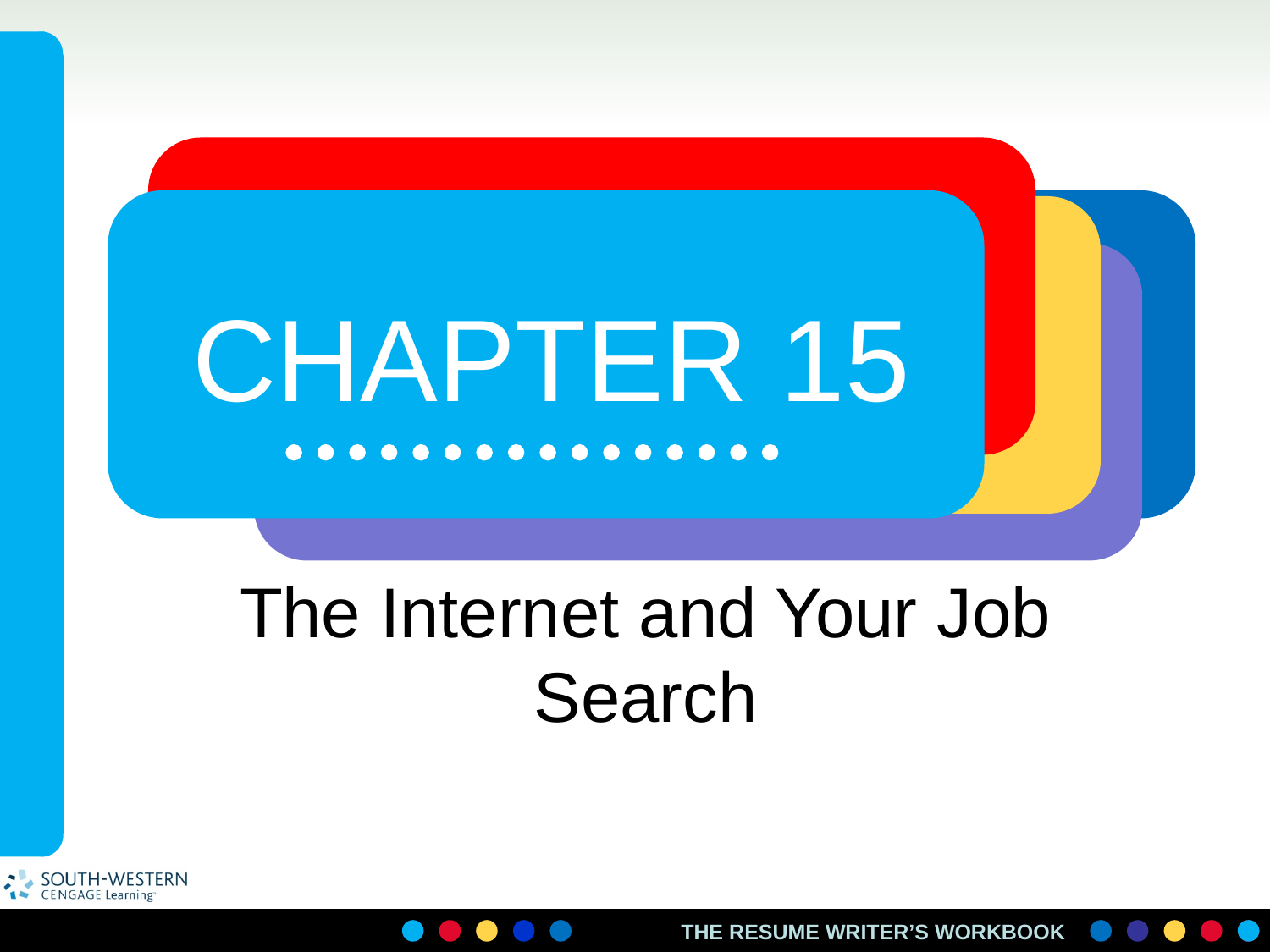

# CHAPTER 15
The Internet and Your Job Search